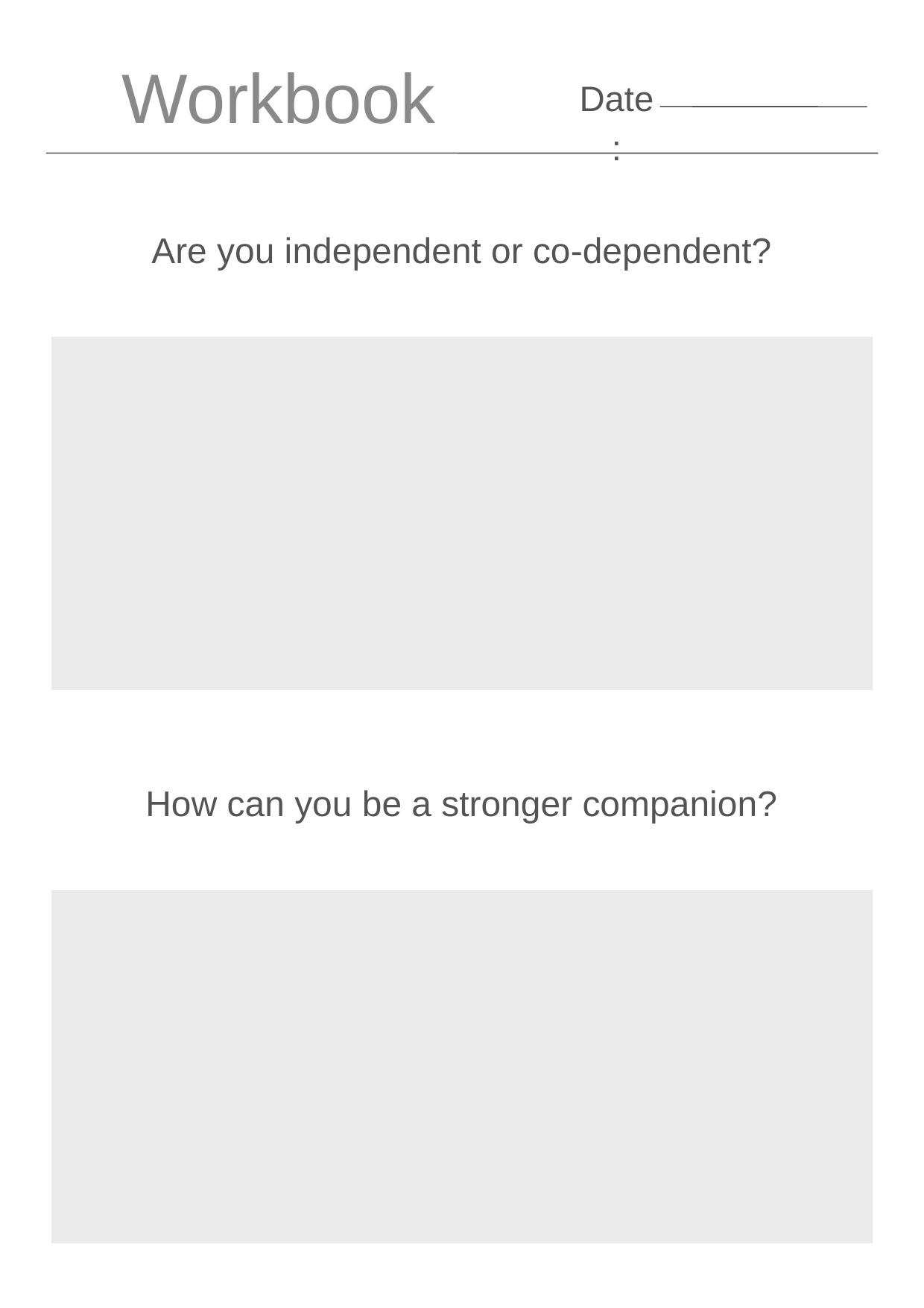

Workbook
Date:

Are you independent or co-dependent?

How can you be a stronger companion?